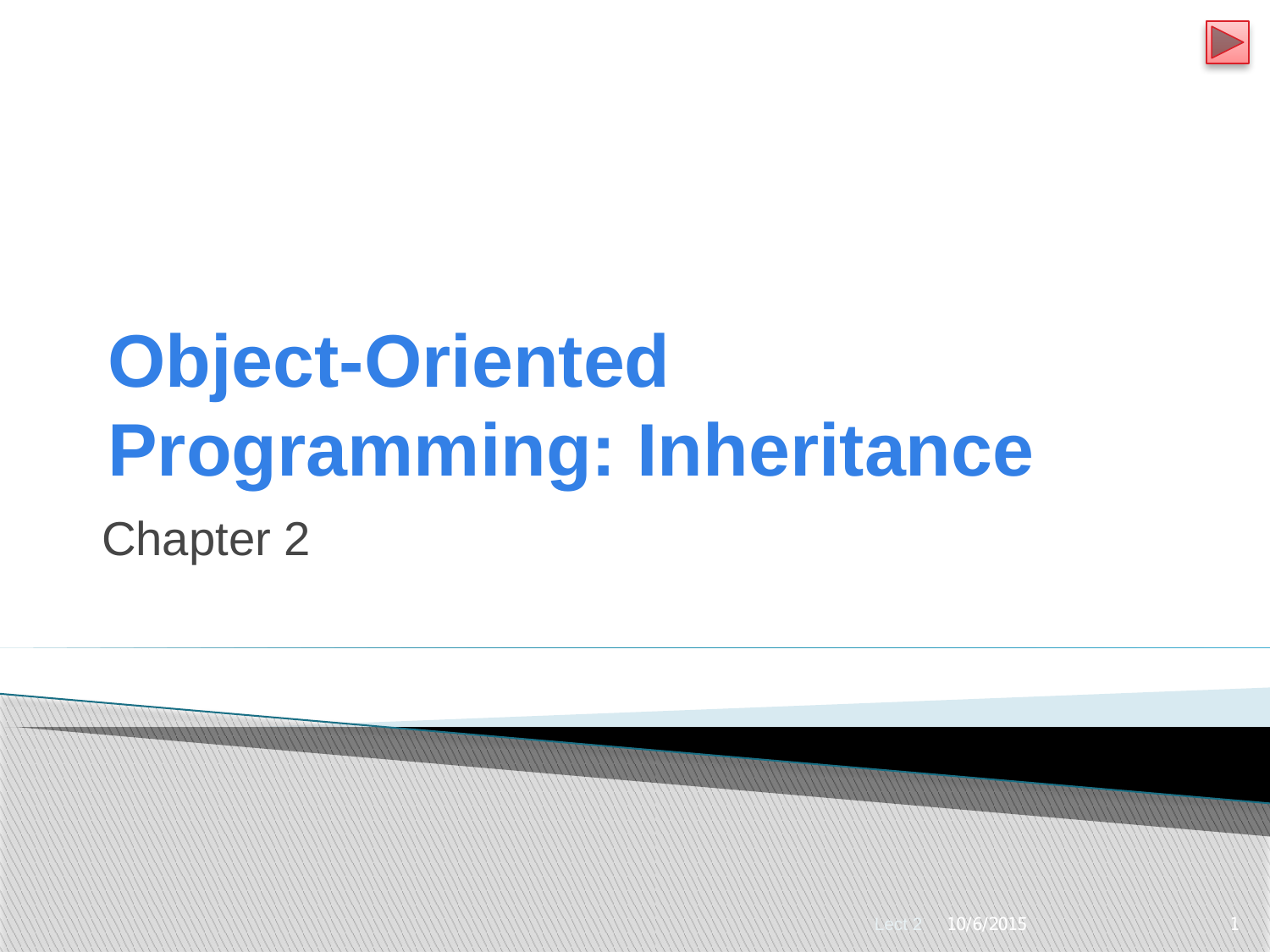

# Object-Oriented Programming: Inheritance
Chapter 2
Lect 2
10/6/2015
1